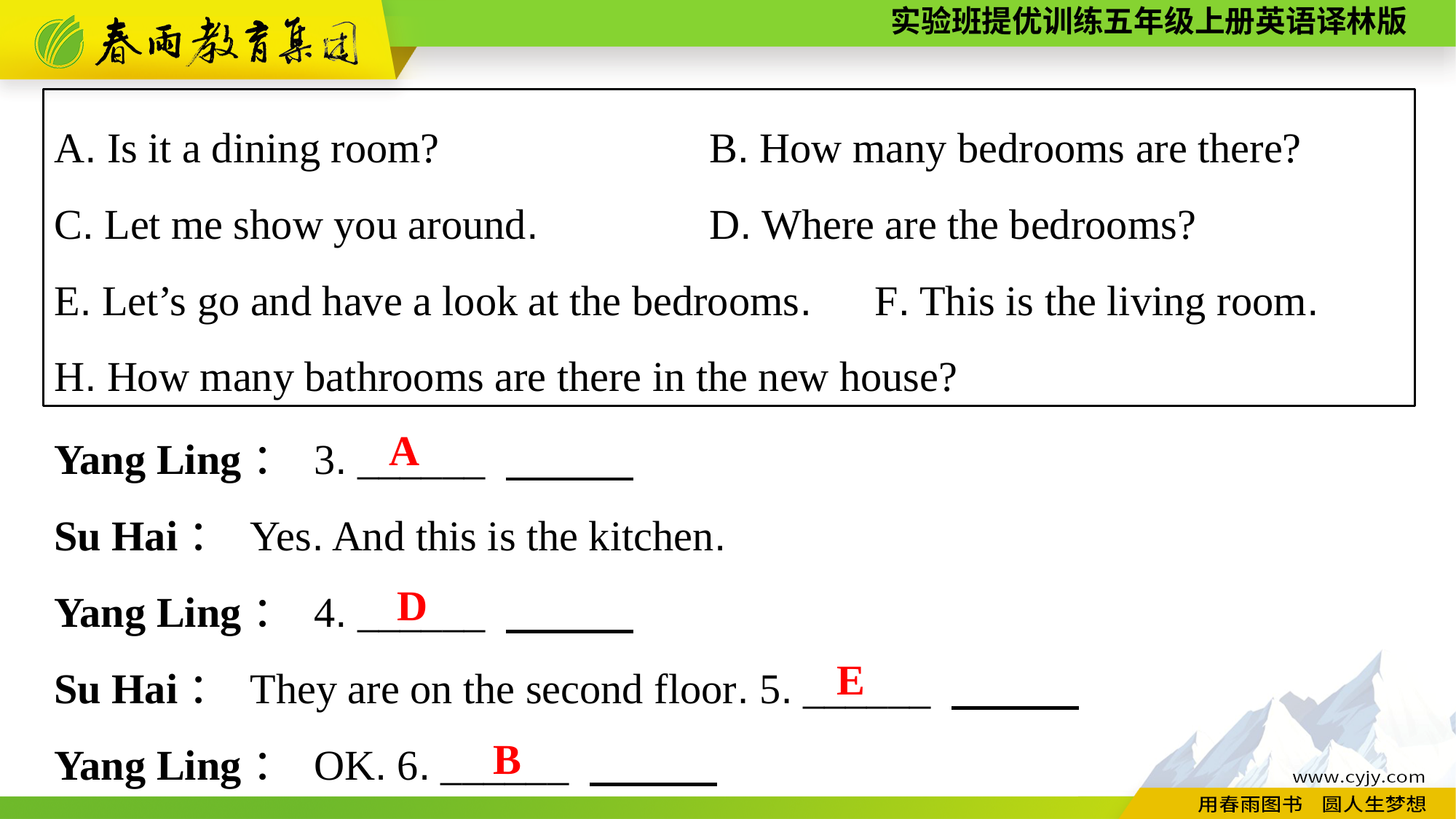

A. Is it a dining room?　　　　	B. How many bedrooms are there?
C. Let me show you around.		D. Where are the bedrooms?
E. Let’s go and have a look at the bedrooms.　F. This is the living room.
H. How many bathrooms are there in the new house?
Yang Ling： 3. ______
Su Hai： Yes. And this is the kitchen.
Yang Ling： 4. ______
Su Hai： They are on the second floor. 5. ______
Yang Ling： OK. 6. ______
A
D
E
B